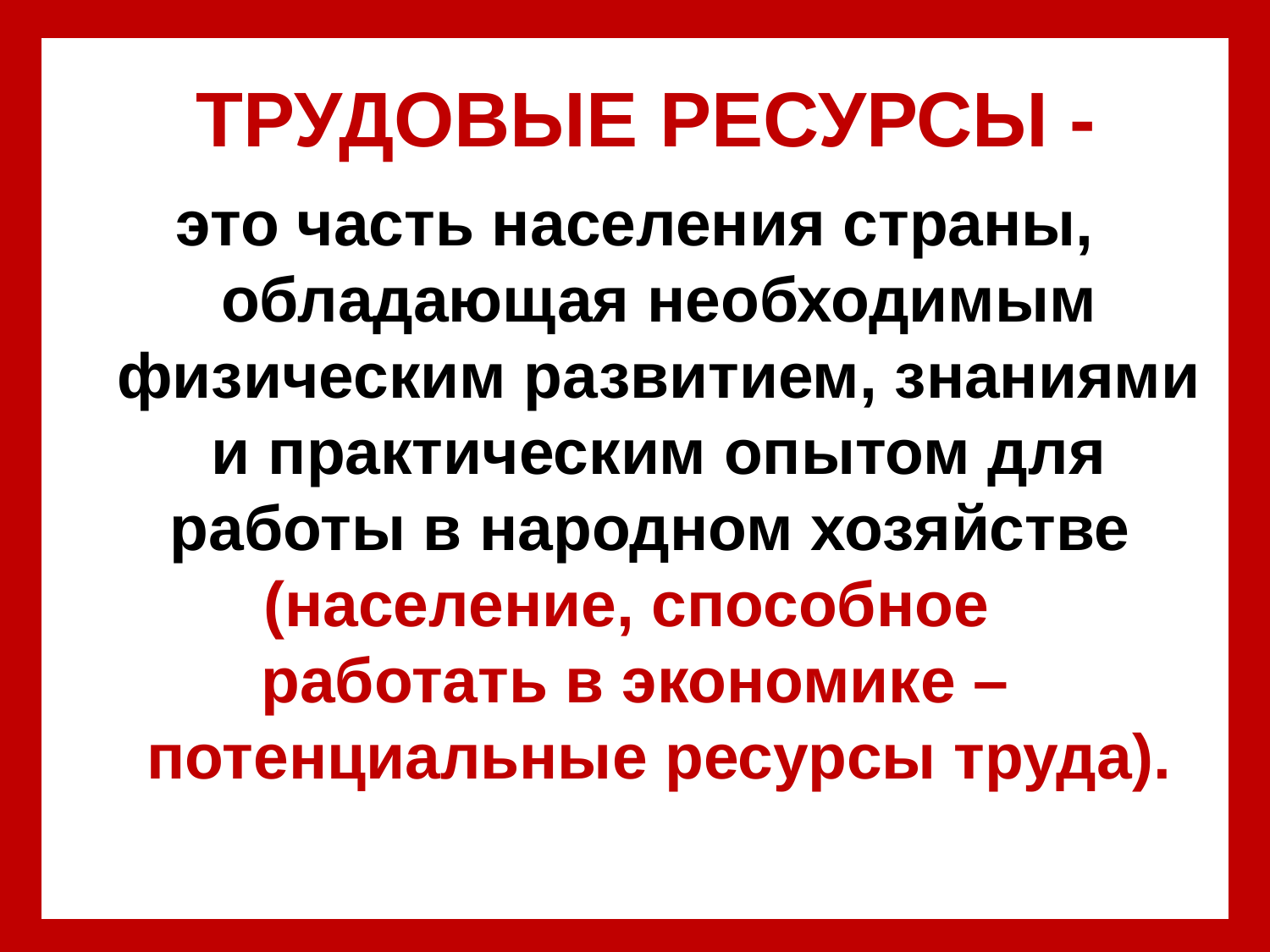

# ТРУДОВЫЕ РЕСУРСЫ -
это часть населения страны, обладающая необходимым физическим развитием, знаниями и практическим опытом для работы в народном хозяйстве
(население, способное
работать в экономике – потенциальные ресурсы труда).